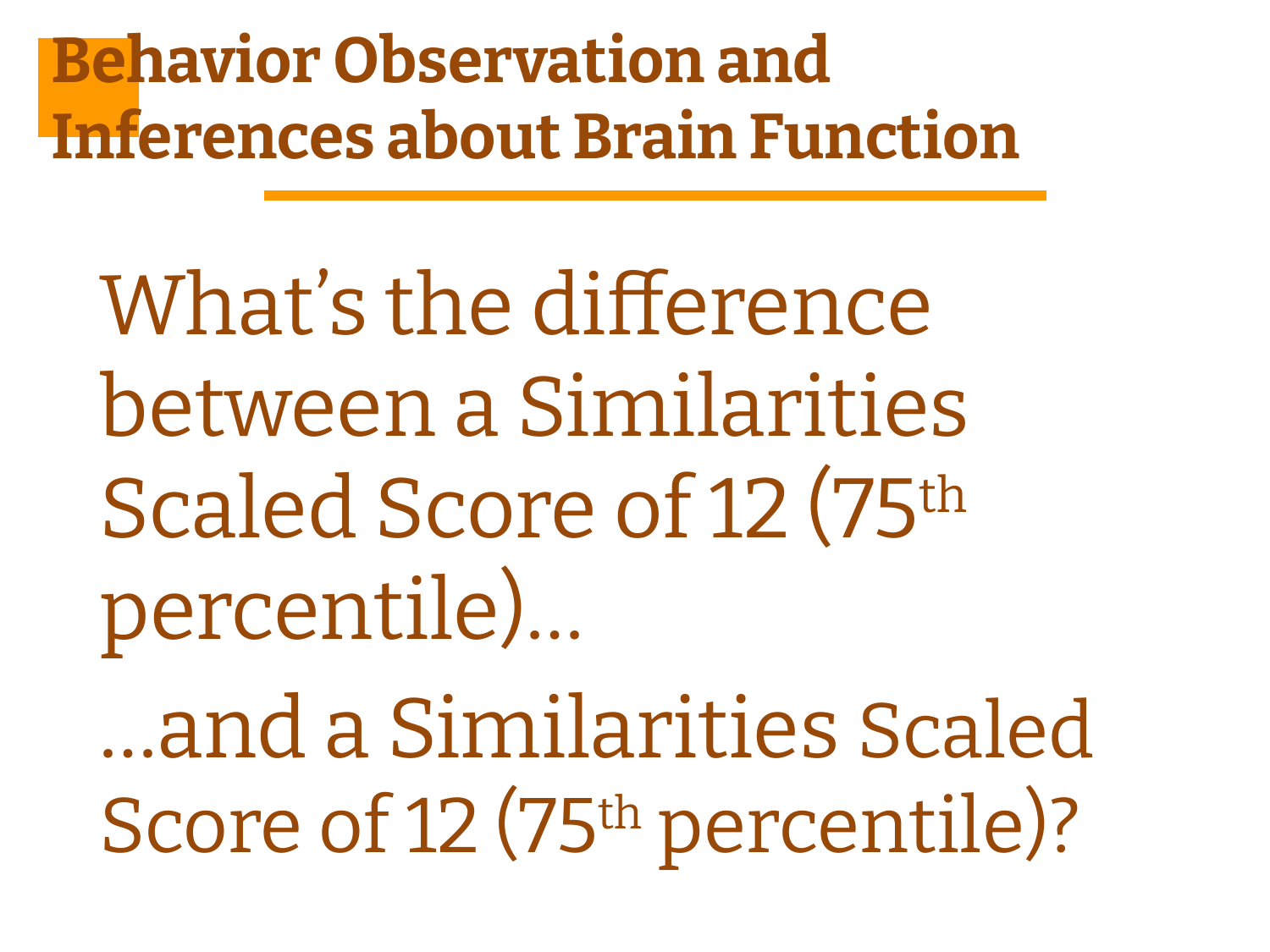

# Behavior Observation and Inferences about Brain Function
What’s the difference between a Similarities Scaled Score of 12 (75th percentile)…
…and a Similarities Scaled Score of 12 (75th percentile)?